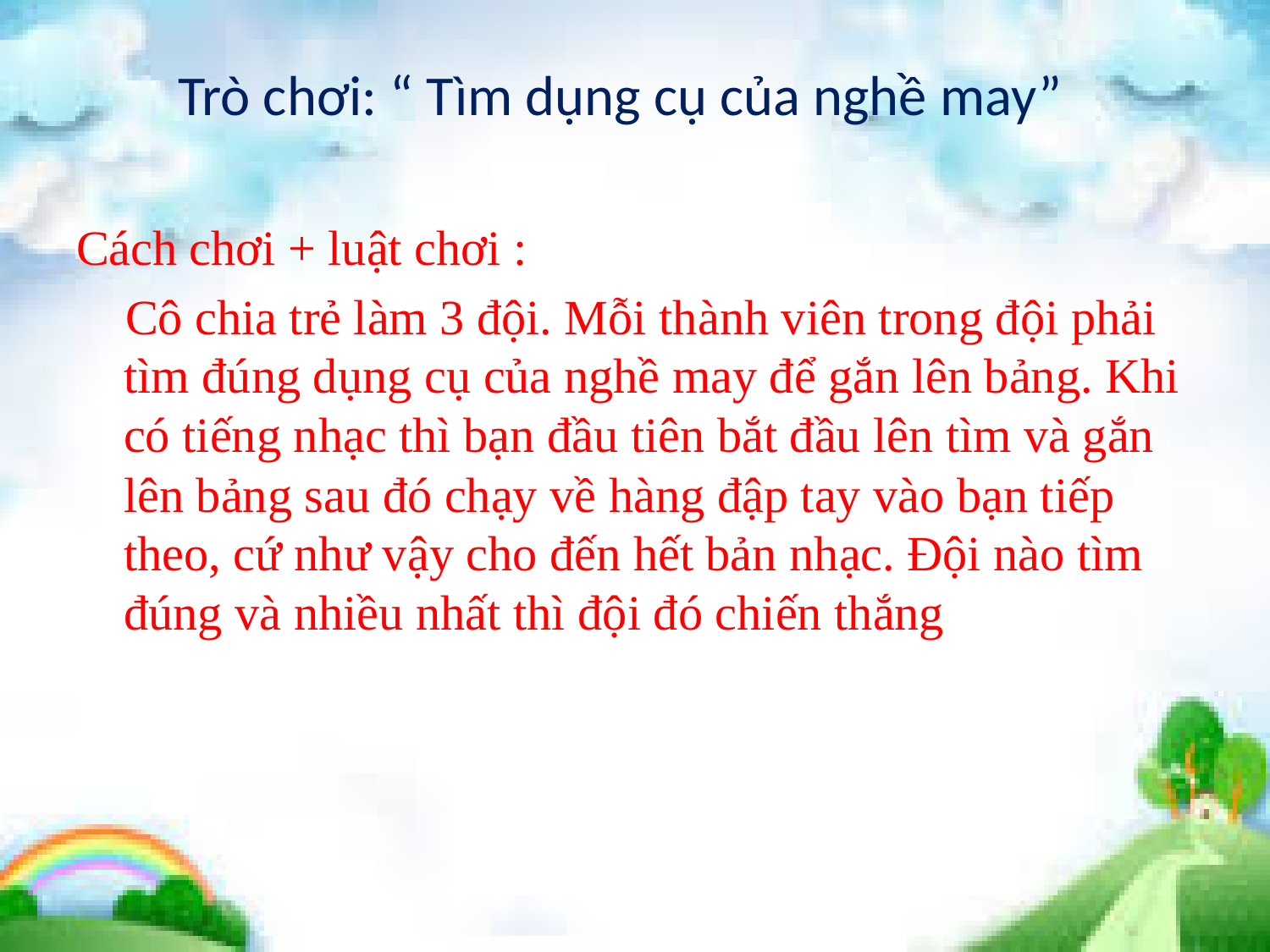

Trò chơi: “ Tìm dụng cụ của nghề may”

Cách chơi + luật chơi :
    Cô chia trẻ làm 3 đội. Mỗi thành viên trong đội phải tìm đúng dụng cụ của nghề may để gắn lên bảng. Khi có tiếng nhạc thì bạn đầu tiên bắt đầu lên tìm và gắn lên bảng sau đó chạy về hàng đập tay vào bạn tiếp theo, cứ như vậy cho đến hết bản nhạc. Đội nào tìm đúng và nhiều nhất thì đội đó chiến thắng